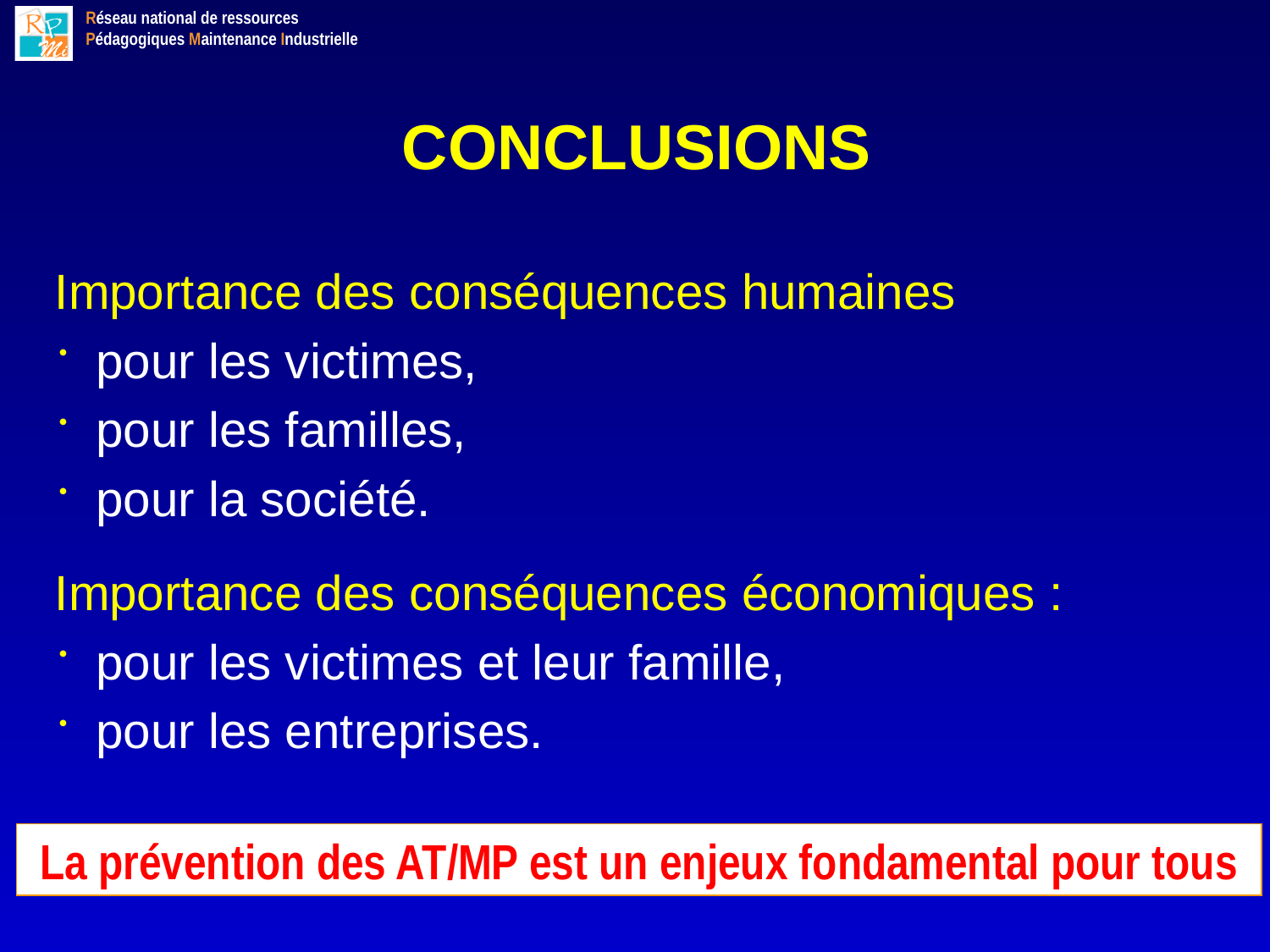

CONCLUSIONS
Importance des conséquences humaines
pour les victimes,
pour les familles,
pour la société.

Importance des conséquences économiques :
pour les victimes et leur famille,
pour les entreprises.
La prévention des AT/MP est un enjeux fondamental pour tous